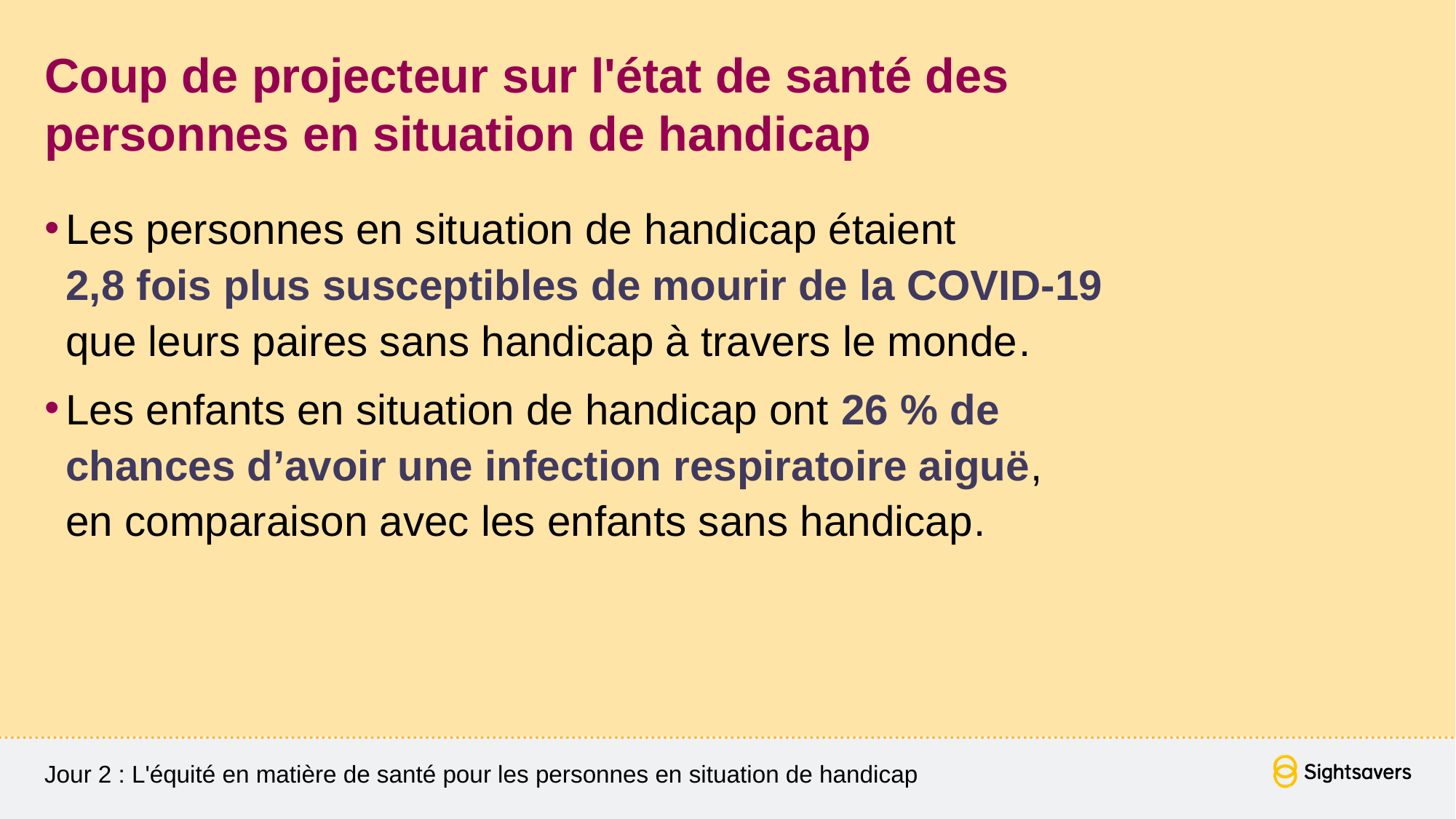

# Coup de projecteur sur l'état de santé des personnes en situation de handicap
Les personnes en situation de handicap étaient
2,8 fois plus susceptibles de mourir de la COVID-19
que leurs paires sans handicap à travers le monde.
Les enfants en situation de handicap ont 26 % de
chances d’avoir une infection respiratoire aiguë,
en comparaison avec les enfants sans handicap.
Jour 2 : L'équité en matière de santé pour les personnes en situation de handicap